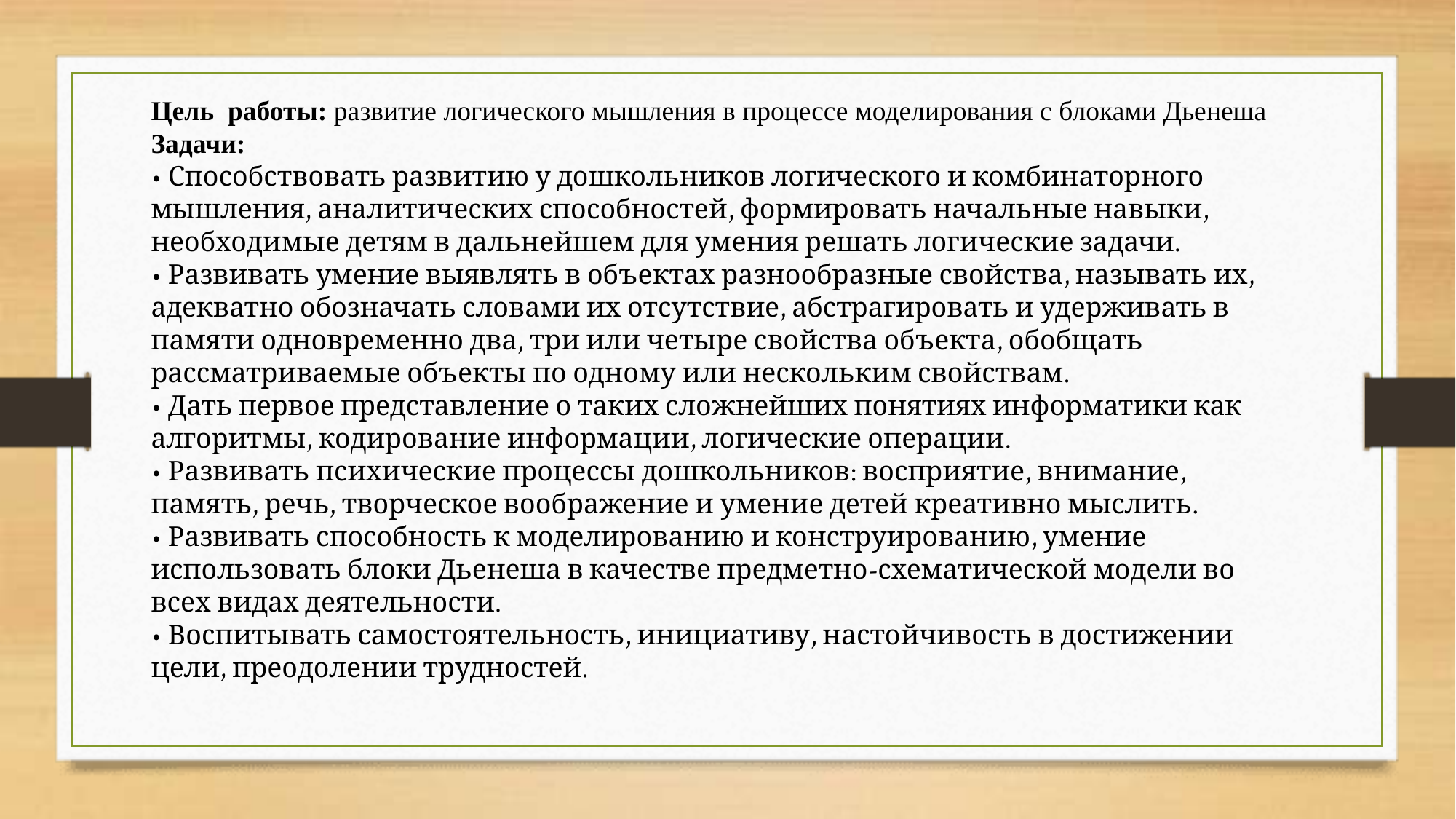

Цель  работы: развитие логического мышления в процессе моделирования с блоками Дьенеша
Задачи:
• Способствовать развитию у дошкольников логического и комбинаторного мышления, аналитических способностей, формировать начальные навыки, необходимые детям в дальнейшем для умения решать логические задачи.
• Развивать умение выявлять в объектах разнообразные свойства, называть их, адекватно обозначать словами их отсутствие, абстрагировать и удерживать в памяти одновременно два, три или четыре свойства объекта, обобщать рассматриваемые объекты по одному или нескольким свойствам.
• Дать первое представление о таких сложнейших понятиях информатики как алгоритмы, кодирование информации, логические операции.
• Развивать психические процессы дошкольников: восприятие, внимание, память, речь, творческое воображение и умение детей креативно мыслить.
• Развивать способность к моделированию и конструированию, умение использовать блоки Дьенеша в качестве предметно-схематической модели во всех видах деятельности.
• Воспитывать самостоятельность, инициативу, настойчивость в достижении цели, преодолении трудностей.